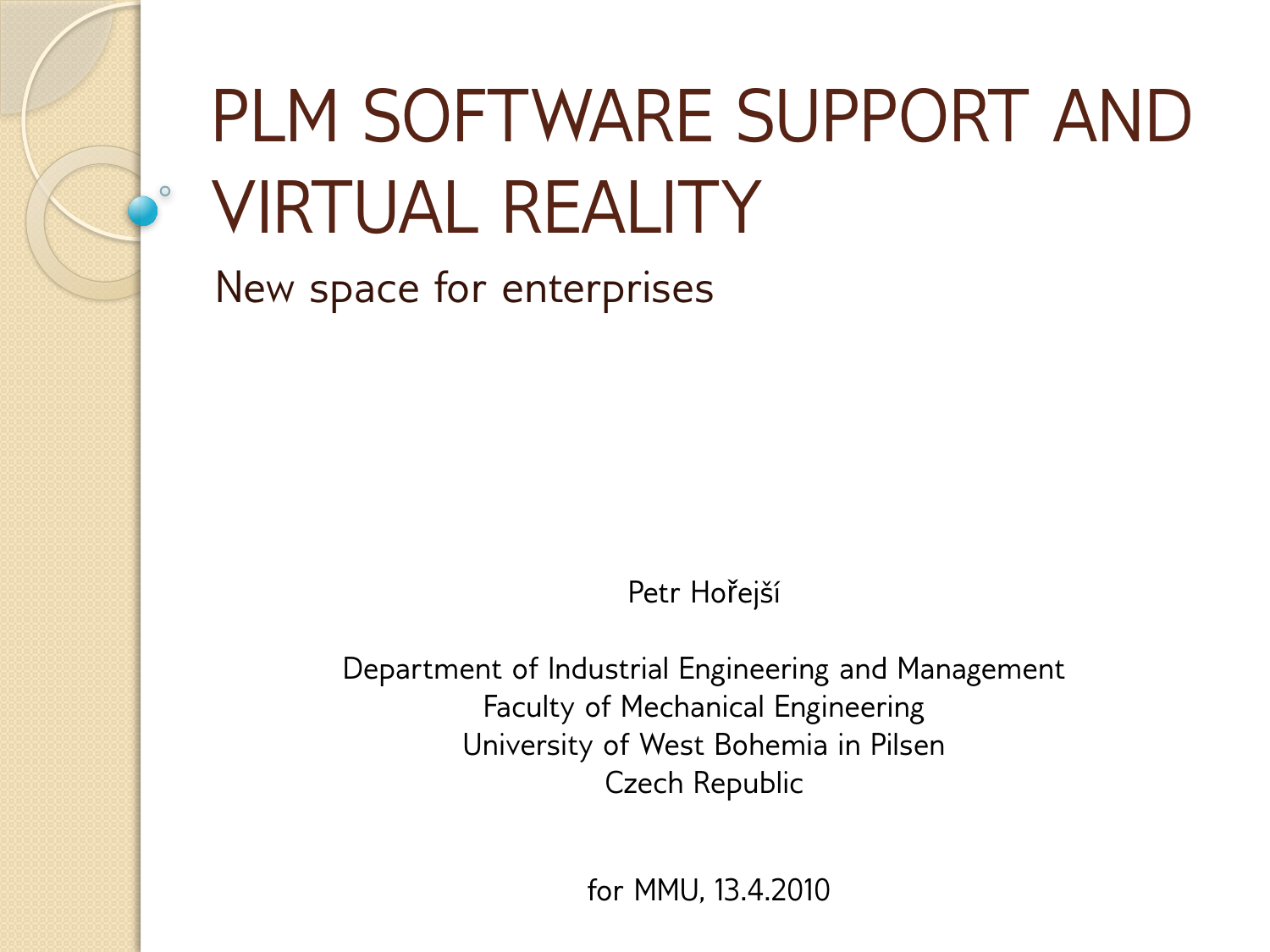

# PLM SOFTWARE SUPPORT AND VIRTUAL REALITY
New space for enterprises
Petr Hořejší

Department of Industrial Engineering and Management
Faculty of Mechanical Engineering
University of West Bohemia in Pilsen
Czech Republic
for MMU, 13.4.2010